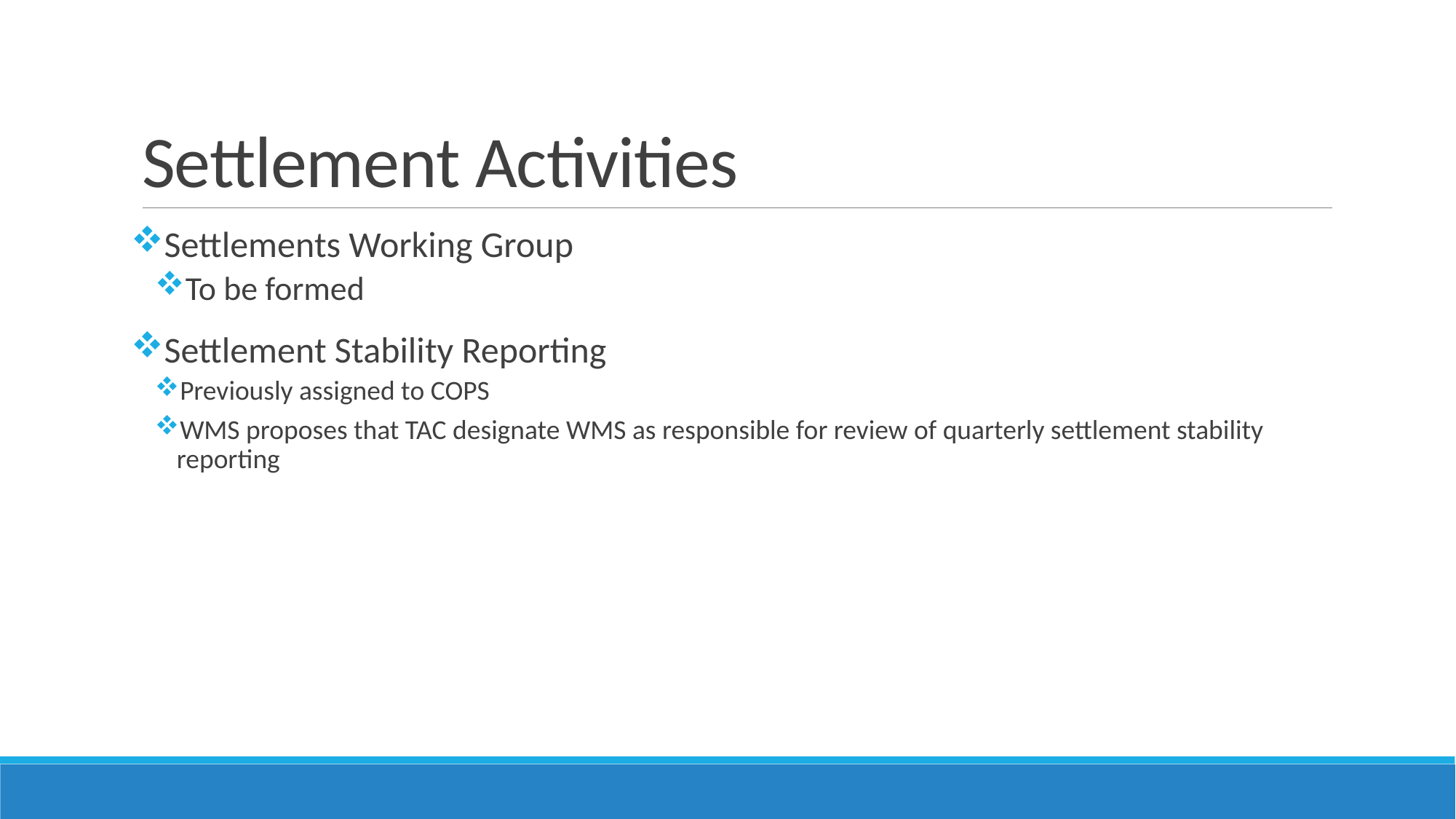

# Settlement Activities
Settlements Working Group
To be formed
Settlement Stability Reporting
Previously assigned to COPS
WMS proposes that TAC designate WMS as responsible for review of quarterly settlement stability reporting